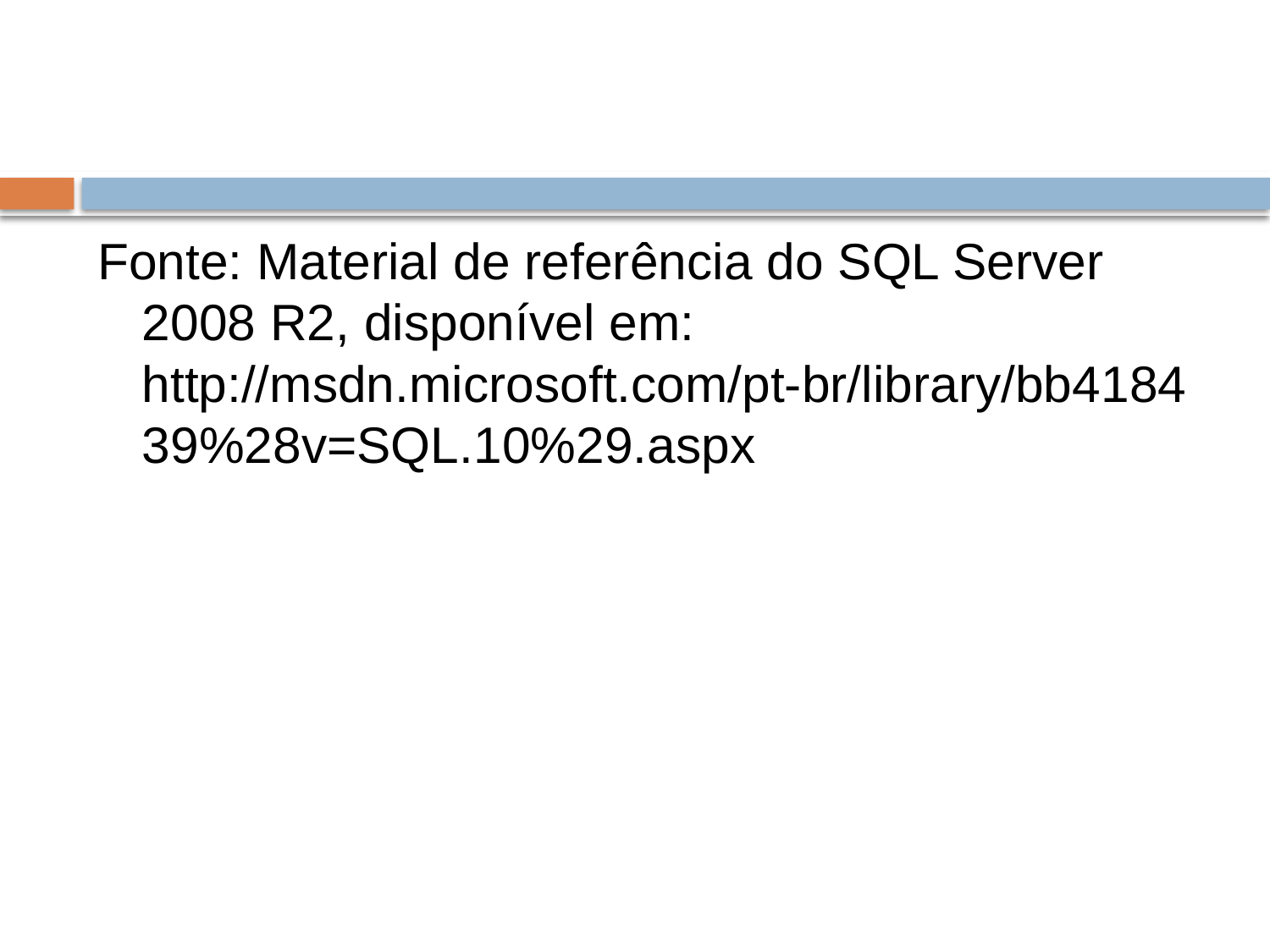

#
Fonte: Material de referência do SQL Server 2008 R2, disponível em: http://msdn.microsoft.com/pt-br/library/bb418439%28v=SQL.10%29.aspx